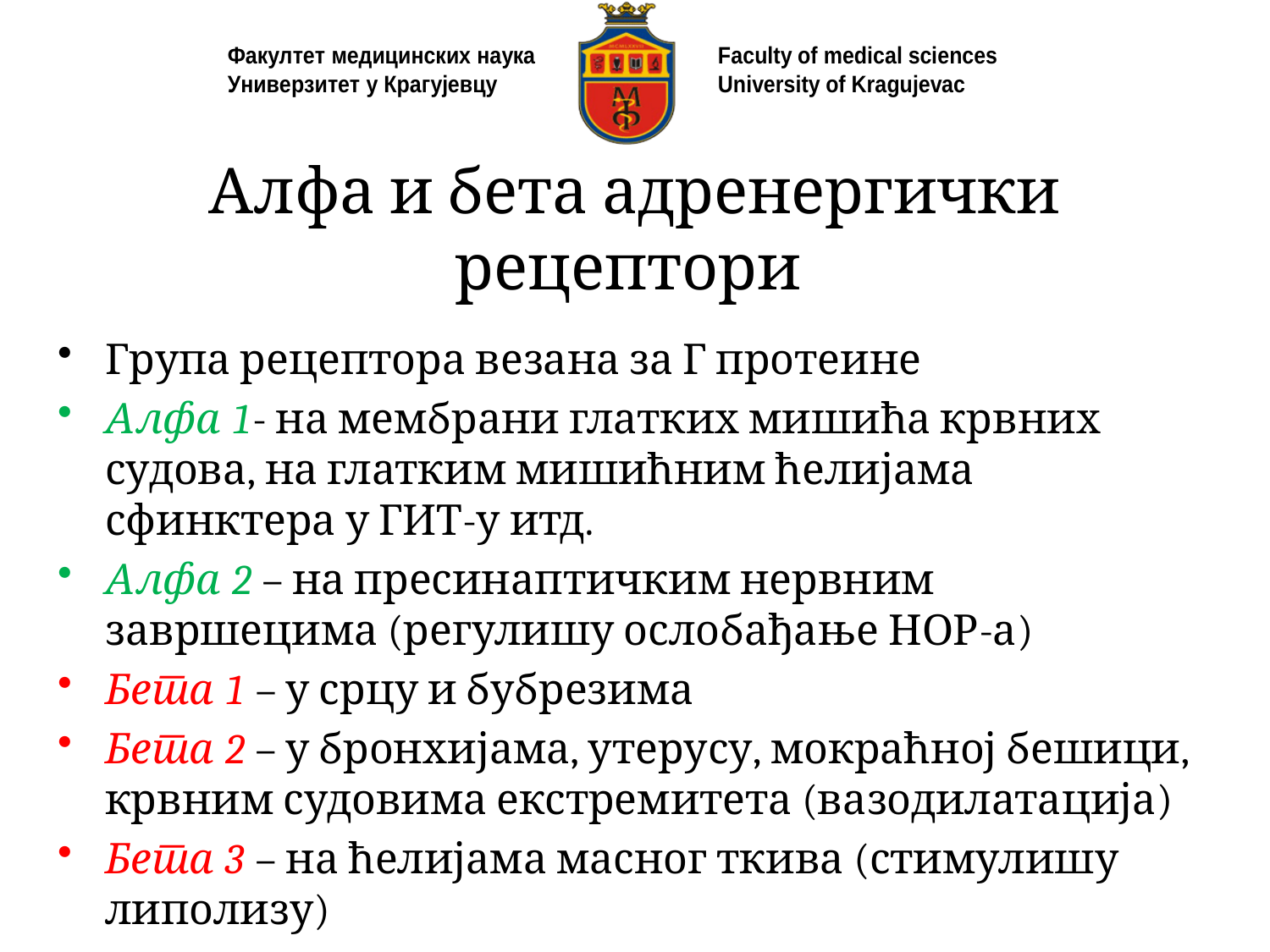

# Алфа и бета адренергички рецептори
Група рецептора везана за Г протеине
Алфа 1- на мембрани глатких мишића крвних судова, на глатким мишићним ћелијама сфинктера у ГИТ-у итд.
Алфа 2 – на пресинаптичким нервним завршецима (регулишу ослобађање НОР-а)
Бета 1 – у срцу и бубрезима
Бета 2 – у бронхијама, утерусу, мокраћној бешици, крвним судовима екстремитета (вазодилатација)
Бета 3 – на ћелијама масног ткива (стимулишу липолизу)